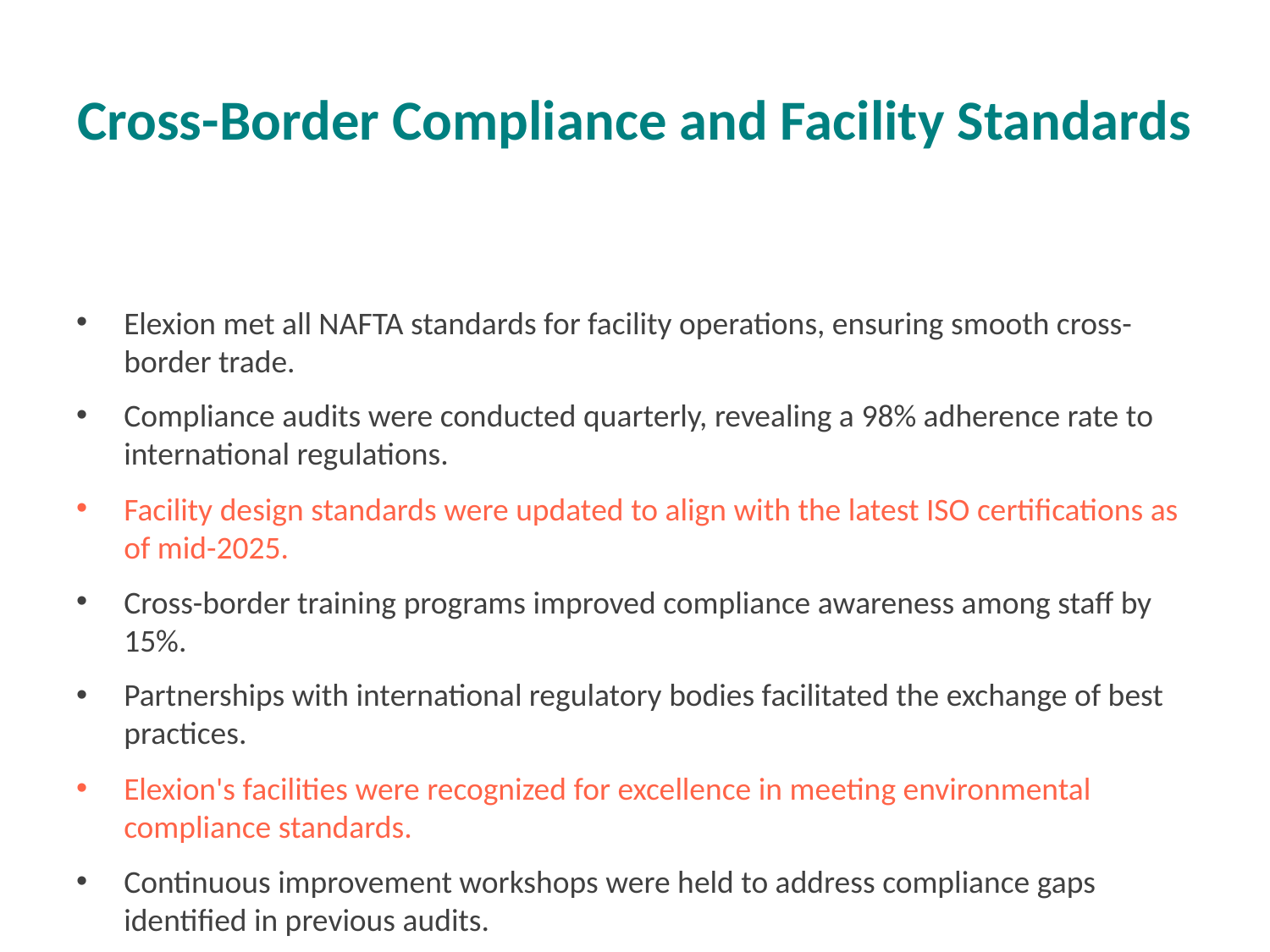

# Cross-Border Compliance and Facility Standards

Elexion met all NAFTA standards for facility operations, ensuring smooth cross-border trade.
Compliance audits were conducted quarterly, revealing a 98% adherence rate to international regulations.
Facility design standards were updated to align with the latest ISO certifications as of mid-2025.
Cross-border training programs improved compliance awareness among staff by 15%.
Partnerships with international regulatory bodies facilitated the exchange of best practices.
Elexion's facilities were recognized for excellence in meeting environmental compliance standards.
Continuous improvement workshops were held to address compliance gaps identified in previous audits.